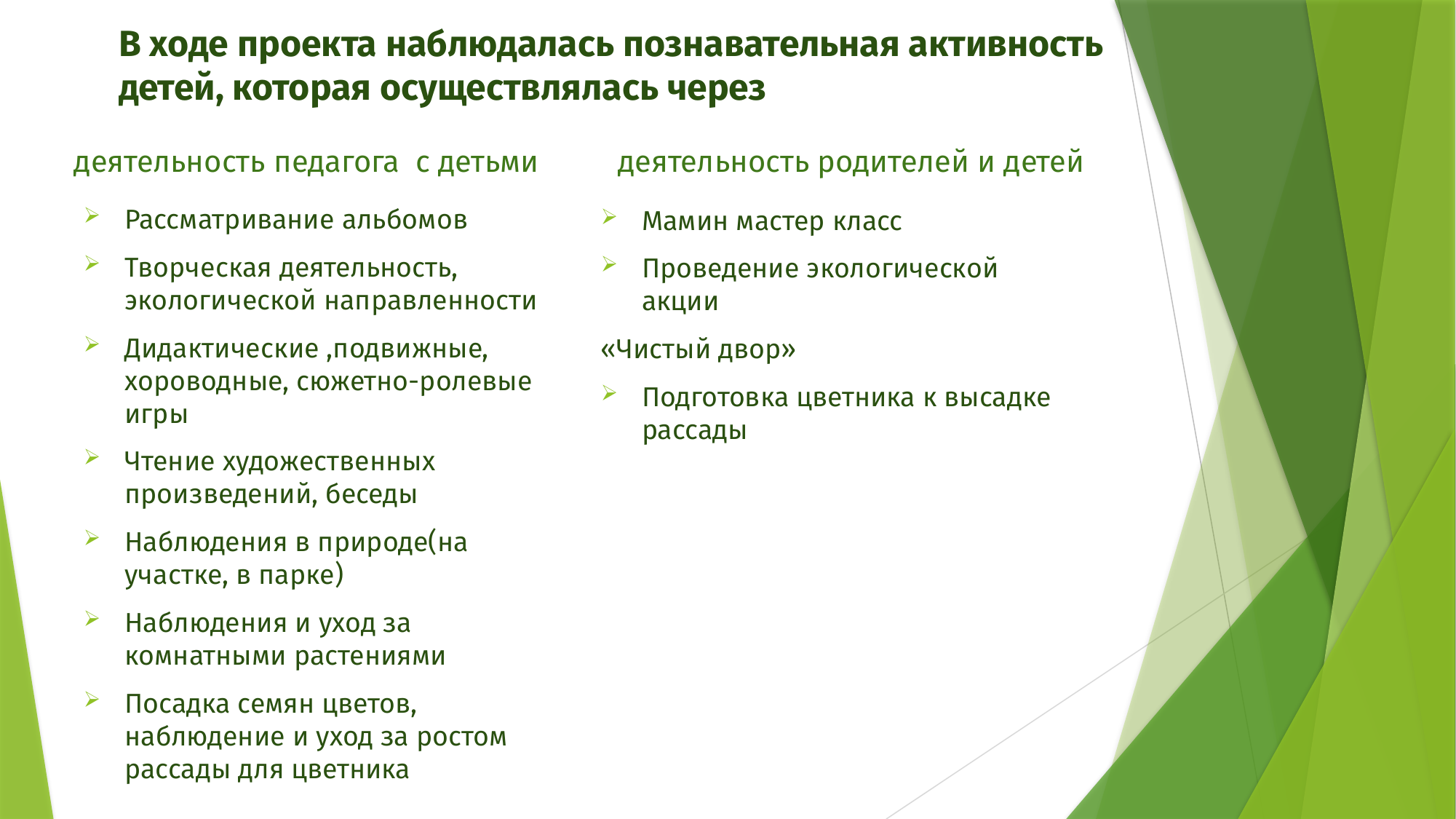

# В ходе проекта наблюдалась познавательная активность детей, которая осуществлялась через
деятельность педагога  с детьми
деятельность родителей и детей
Рассматривание альбомов
Творческая деятельность, экологической направленности
Дидактические ,подвижные, хороводные, сюжетно-ролевые игры
Чтение художественных произведений, беседы
Наблюдения в природе(на участке, в парке)
Наблюдения и уход за комнатными растениями
Посадка семян цветов, наблюдение и уход за ростом рассады для цветника
Мамин мастер класс
Проведение экологической акции
«Чистый двор»
Подготовка цветника к высадке рассады